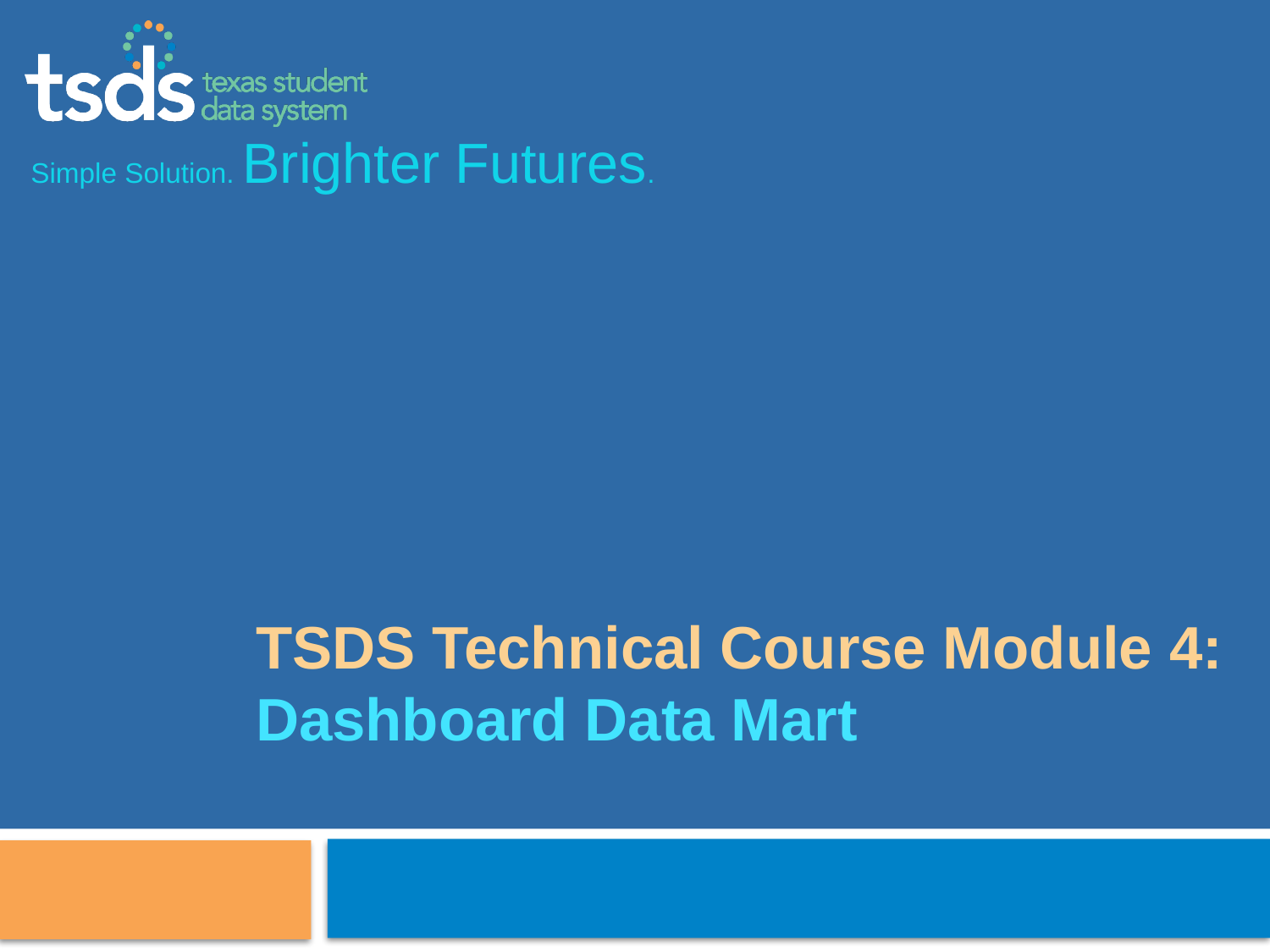

Simple Solution. Brighter Futures.
TSDS Technical Course Module 4: Dashboard Data Mart